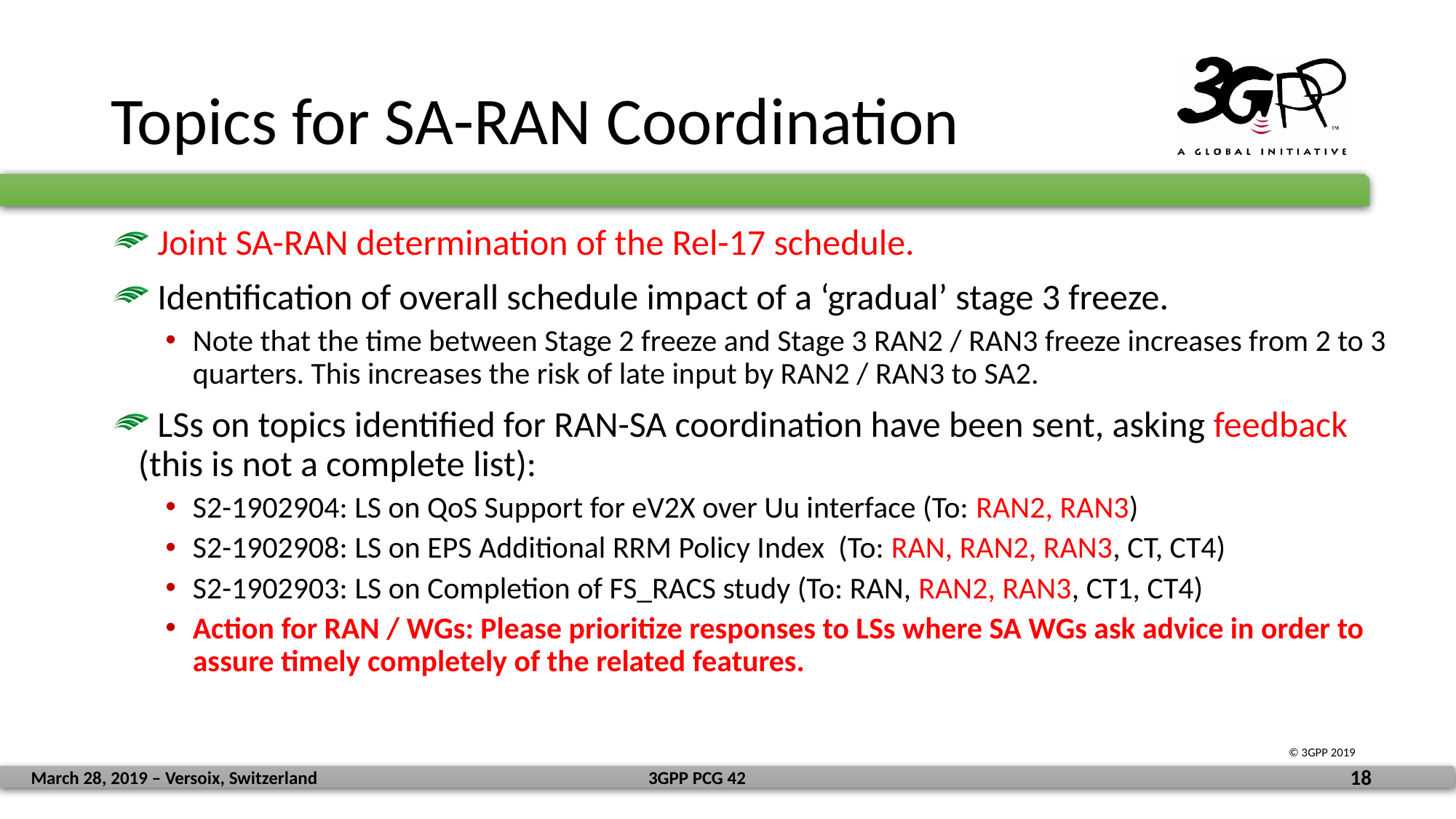

# Topics for SA-RAN Coordination
 Joint SA-RAN determination of the Rel-17 schedule.
 Identification of overall schedule impact of a ‘gradual’ stage 3 freeze.
Note that the time between Stage 2 freeze and Stage 3 RAN2 / RAN3 freeze increases from 2 to 3 quarters. This increases the risk of late input by RAN2 / RAN3 to SA2.
 LSs on topics identified for RAN-SA coordination have been sent, asking feedback (this is not a complete list):
S2-1902904: LS on QoS Support for eV2X over Uu interface (To: RAN2, RAN3)
S2-1902908: LS on EPS Additional RRM Policy Index  (To: RAN, RAN2, RAN3, CT, CT4)
S2-1902903: LS on Completion of FS_RACS study (To: RAN, RAN2, RAN3, CT1, CT4)
Action for RAN / WGs: Please prioritize responses to LSs where SA WGs ask advice in order to assure timely completely of the related features.